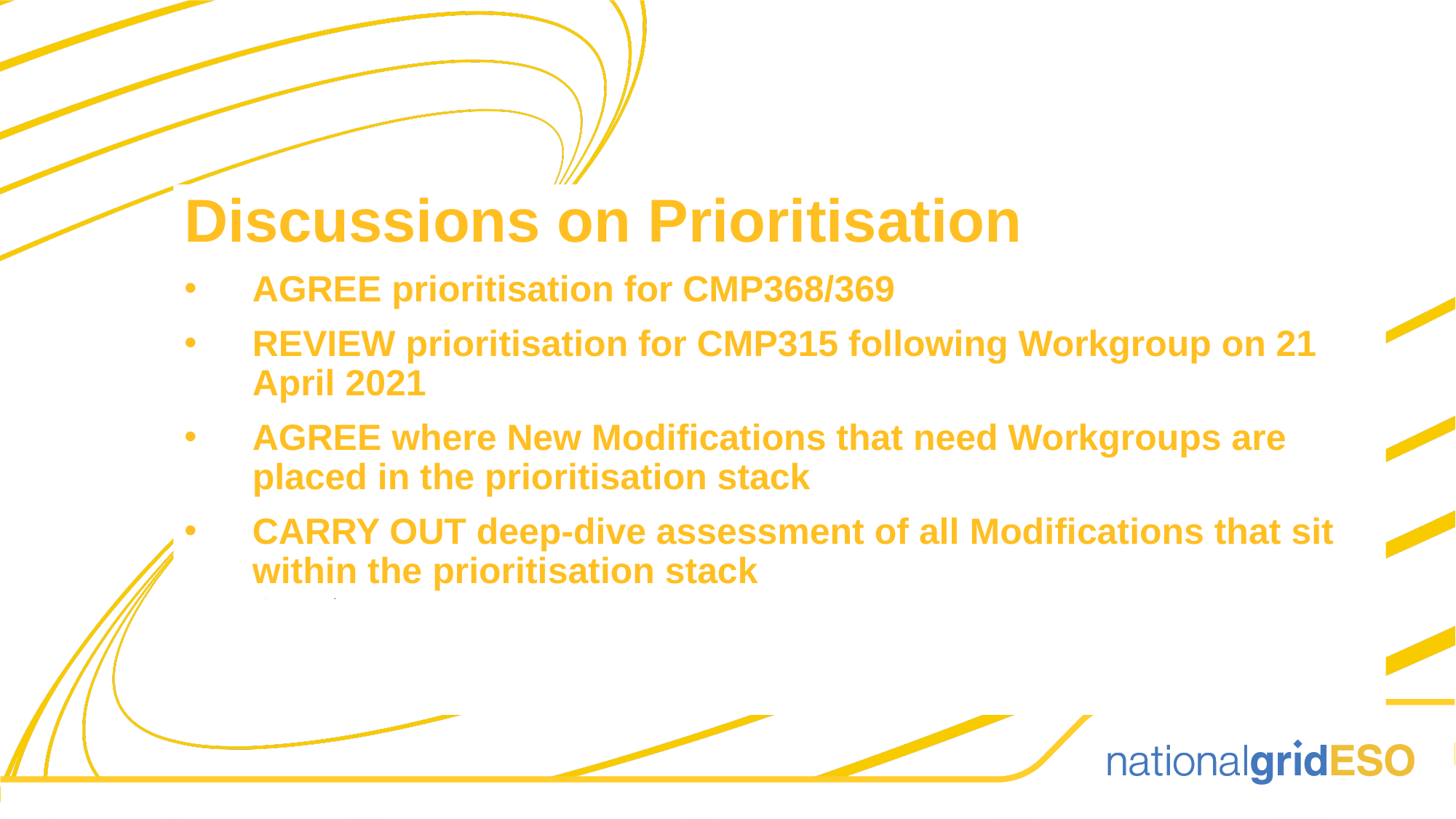

Discussions on Prioritisation
AGREE prioritisation for CMP368/369
REVIEW prioritisation for CMP315 following Workgroup on 21 April 2021
AGREE where New Modifications that need Workgroups are placed in the prioritisation stack
CARRY OUT deep-dive assessment of all Modifications that sit within the prioritisation stack
RE